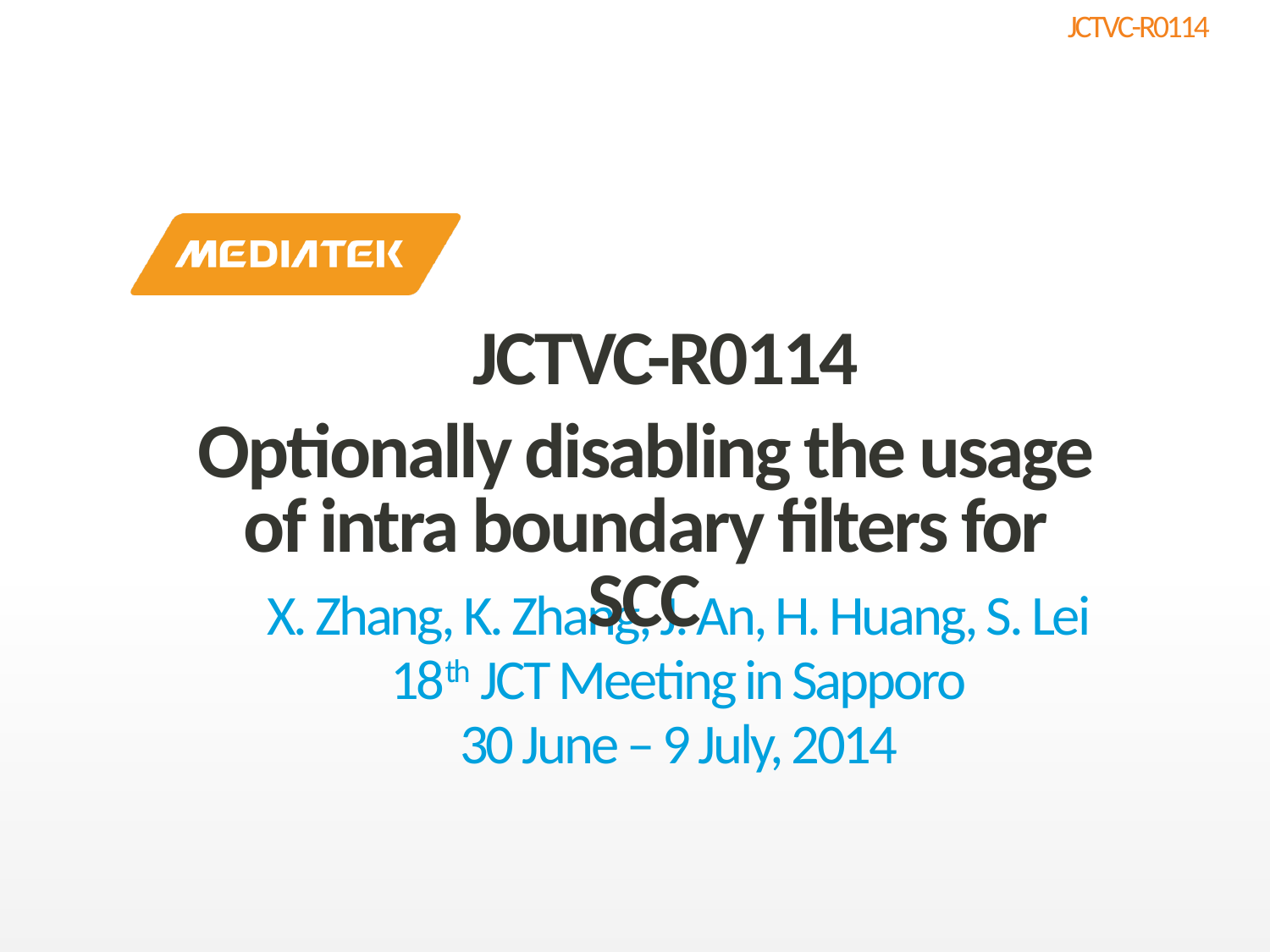

JCTVC-R0114
# Optionally disabling the usage of intra boundary filters for SCC
X. Zhang, K. Zhang, J. An, H. Huang, S. Lei
18th JCT Meeting in Sapporo
30 June – 9 July, 2014